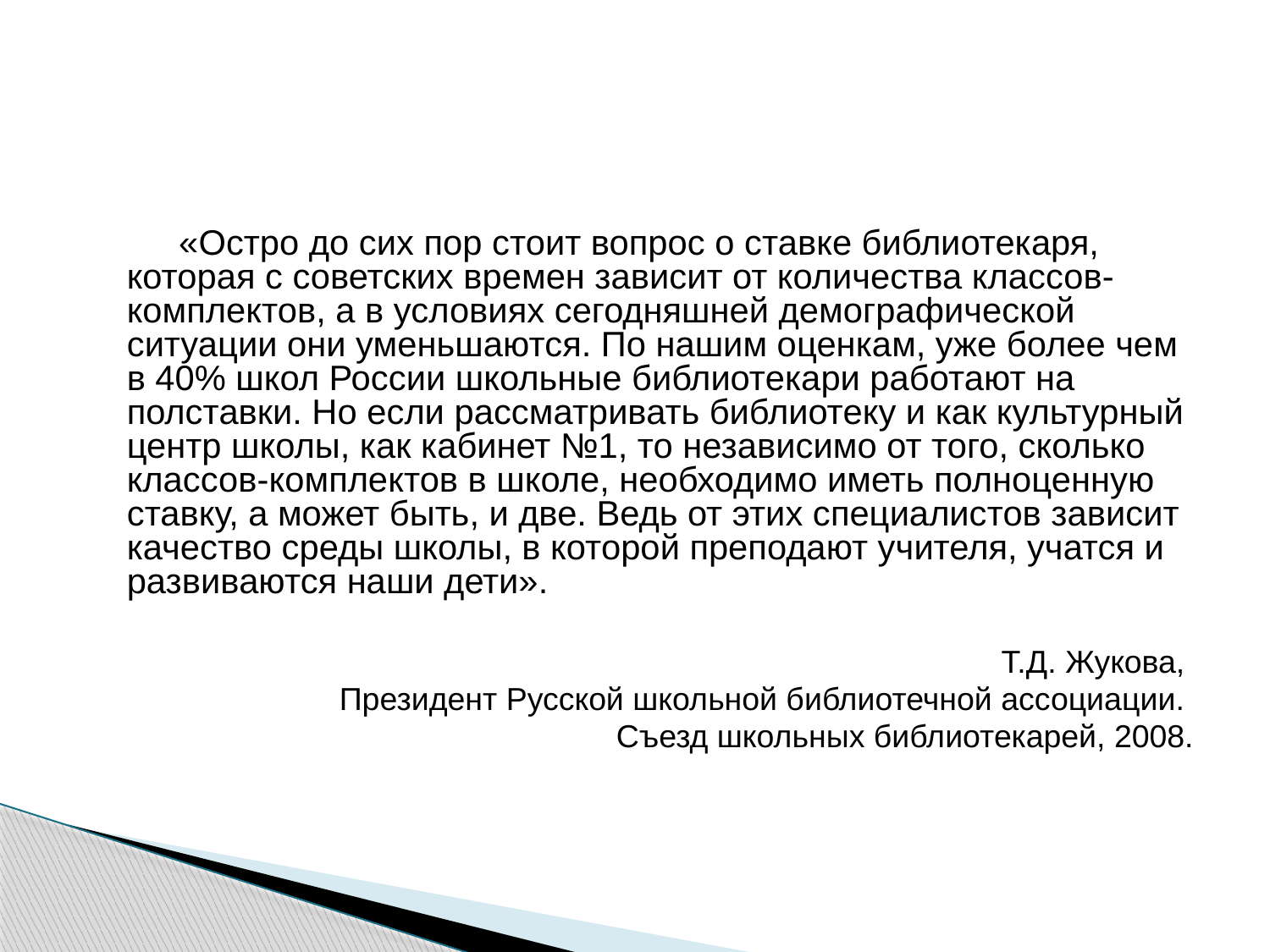

#
         «Остро до сих пор стоит вопрос о ставке библиотекаря, которая с советских времен зависит от количества классов-комплектов, а в условиях сегодняшней демографической ситуации они уменьшаются. По нашим оценкам, уже более чем в 40% школ России школьные библиотекари работают на полставки. Но если рассматривать библиотеку и как культурный центр школы, как кабинет №1, то независимо от того, сколько классов-комплектов в школе, необходимо иметь полноценную ставку, а может быть, и две. Ведь от этих специалистов зависит качество среды школы, в которой преподают учителя, учатся и развиваются наши дети».

Т.Д. Жукова,
Президент Русской школьной библиотечной ассоциации.
Съезд школьных библиотекарей, 2008.